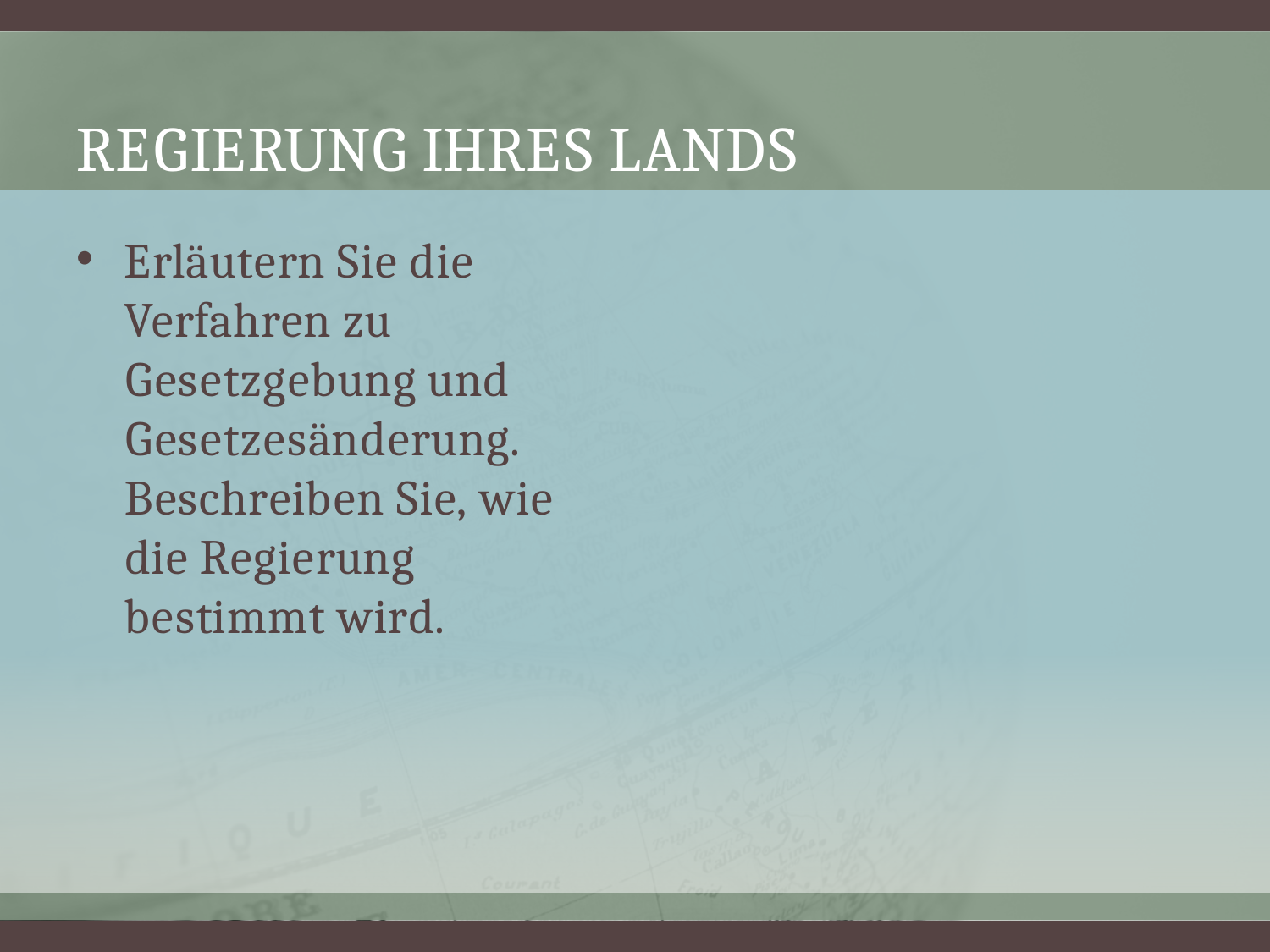

# Regierung Ihres Lands
Erläutern Sie die Verfahren zu Gesetzgebung und Gesetzesänderung. Beschreiben Sie, wie die Regierung bestimmt wird.